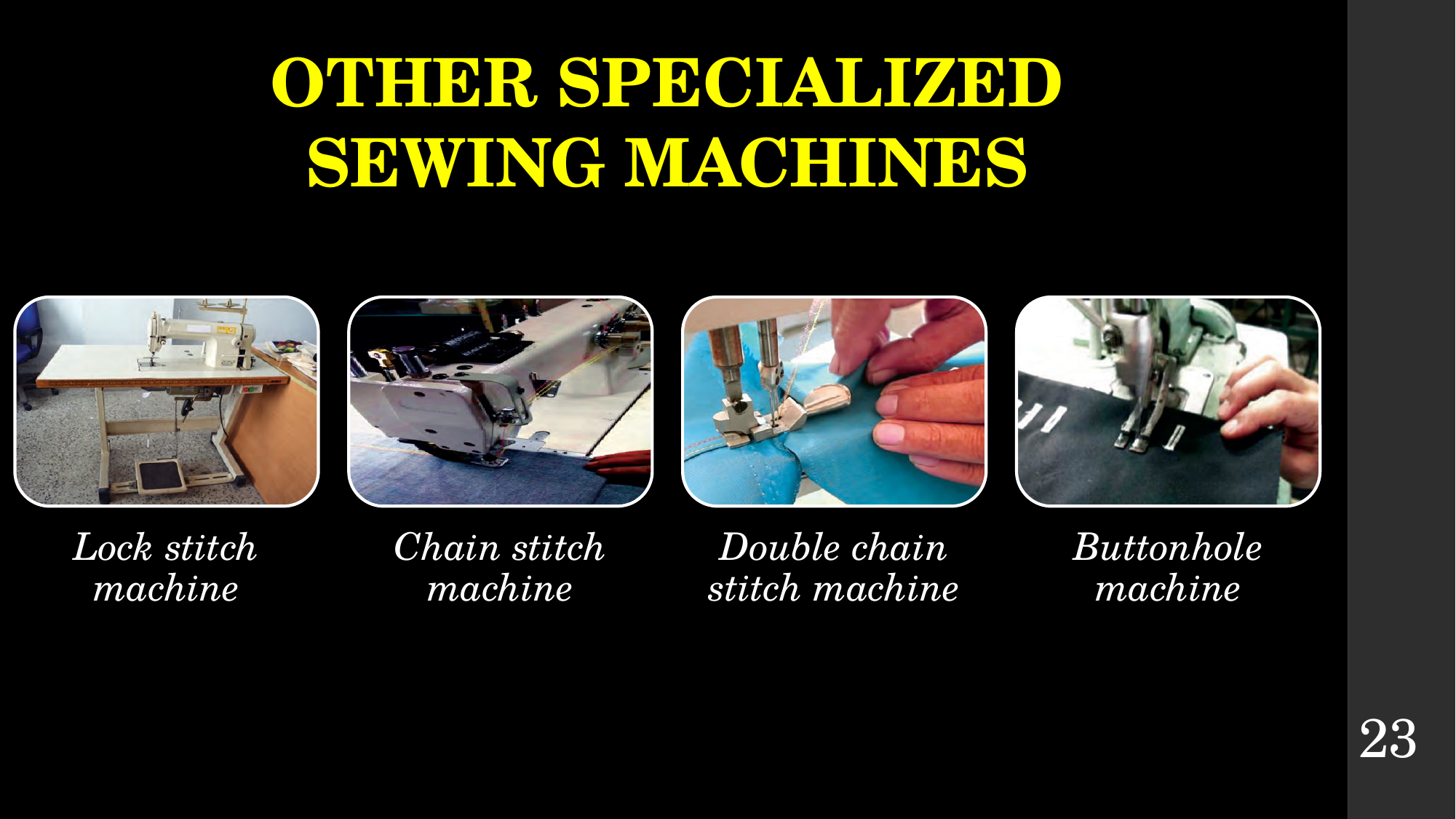

# OTHER SPECIALIZED SEWING MACHINES
Lock stitch machine
Chain stitch machine
Double chain stitch machine
Buttonhole machine
23